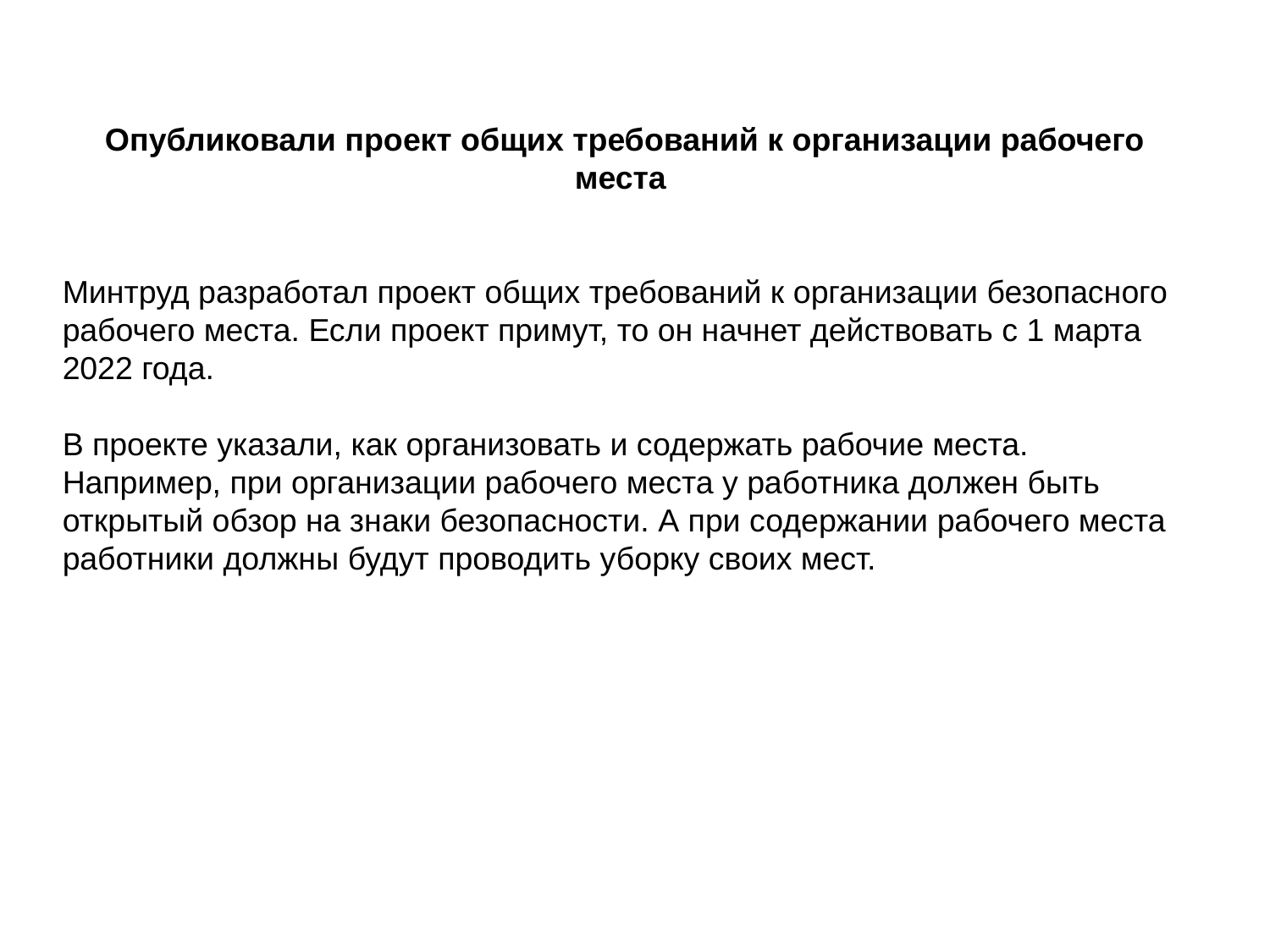

Опубликовали проект общих требований к организации рабочего места

Минтруд разработал проект общих требований к организации безопасного рабочего места. Если проект примут, то он начнет действовать с 1 марта 2022 года.

В проекте указали, как организовать и содержать рабочие места. Например, при организации рабочего места у работника должен быть открытый обзор на знаки безопасности. А при содержании рабочего места работники должны будут проводить уборку своих мест.